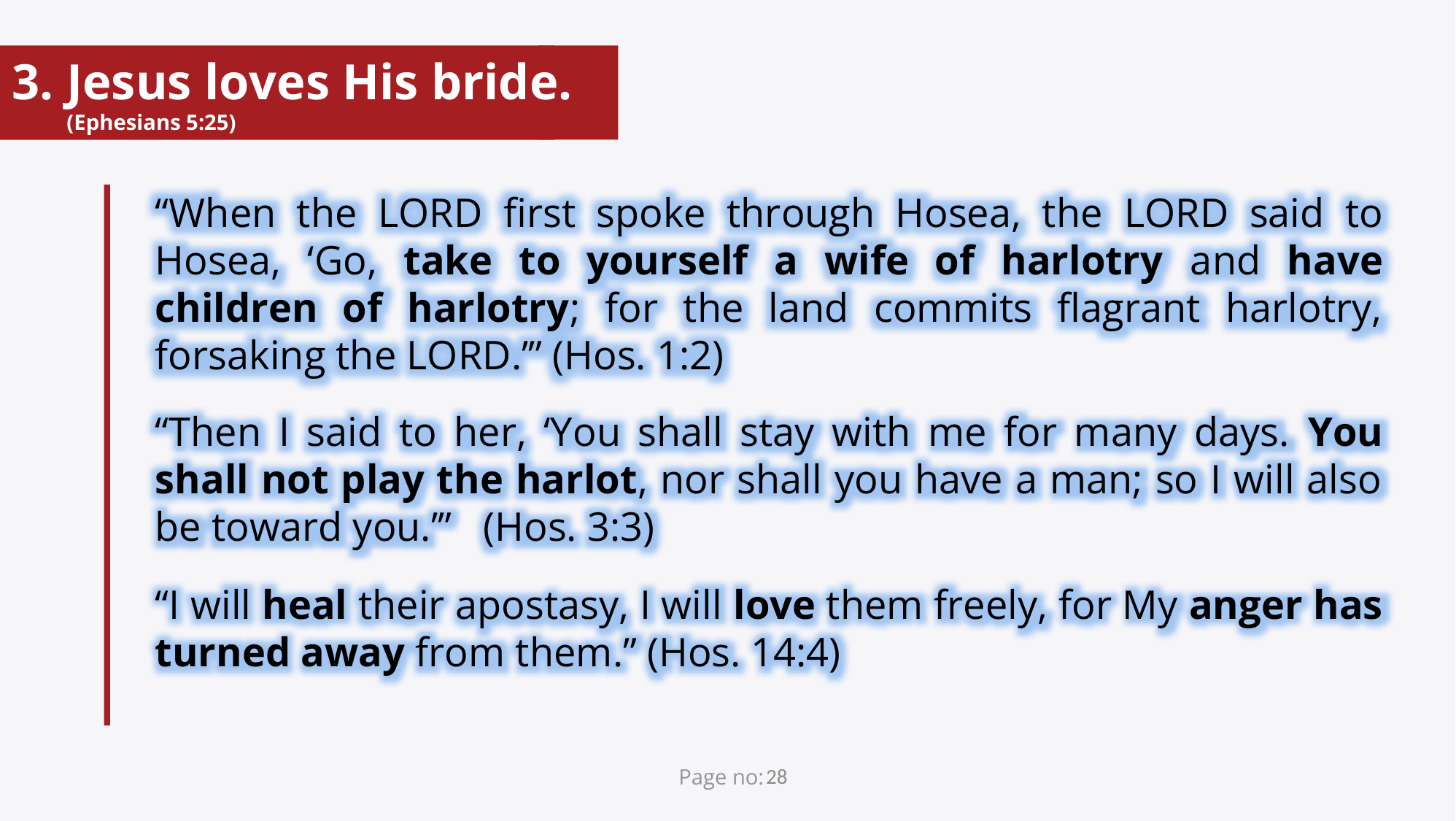

Jesus loves His bride. (Ephesians 5:25)

“When the Lord first spoke through Hosea, the Lord said to Hosea, ‘Go, take to yourself a wife of harlotry and have children of harlotry; for the land commits flagrant harlotry, forsaking the Lord.’” (Hos. 1:2)
“Then I said to her, ‘You shall stay with me for many days. You shall not play the harlot, nor shall you have a man; so I will also be toward you.’”	(Hos. 3:3)
“I will heal their apostasy, I will love them freely, for My anger has turned away from them.” (Hos. 14:4)